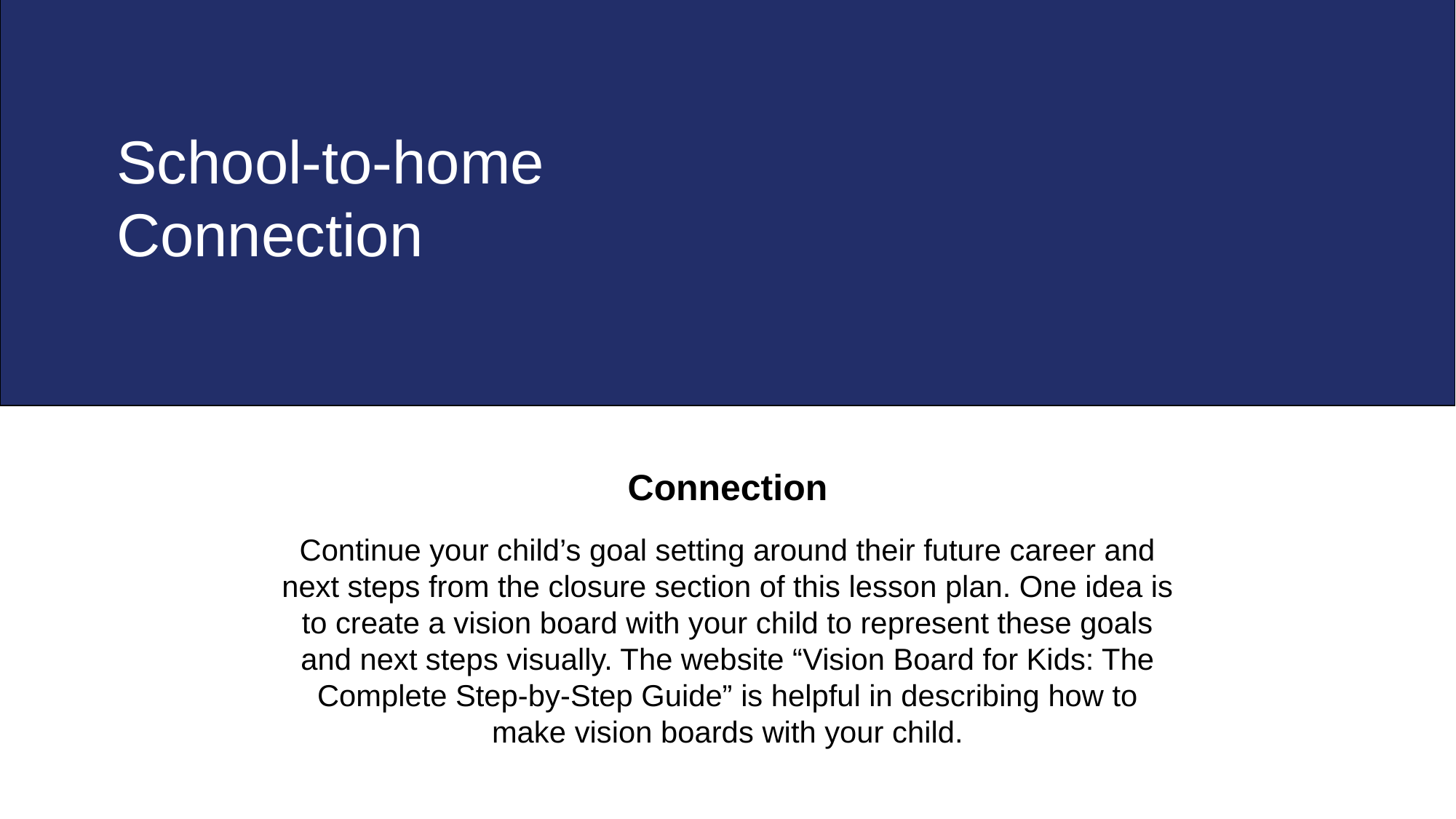

School-to-home Connection
Connection
Continue your child’s goal setting around their future career and next steps from the closure section of this lesson plan. One idea is to create a vision board with your child to represent these goals and next steps visually. The website “Vision Board for Kids: The Complete Step-by-Step Guide” is helpful in describing how to make vision boards with your child.